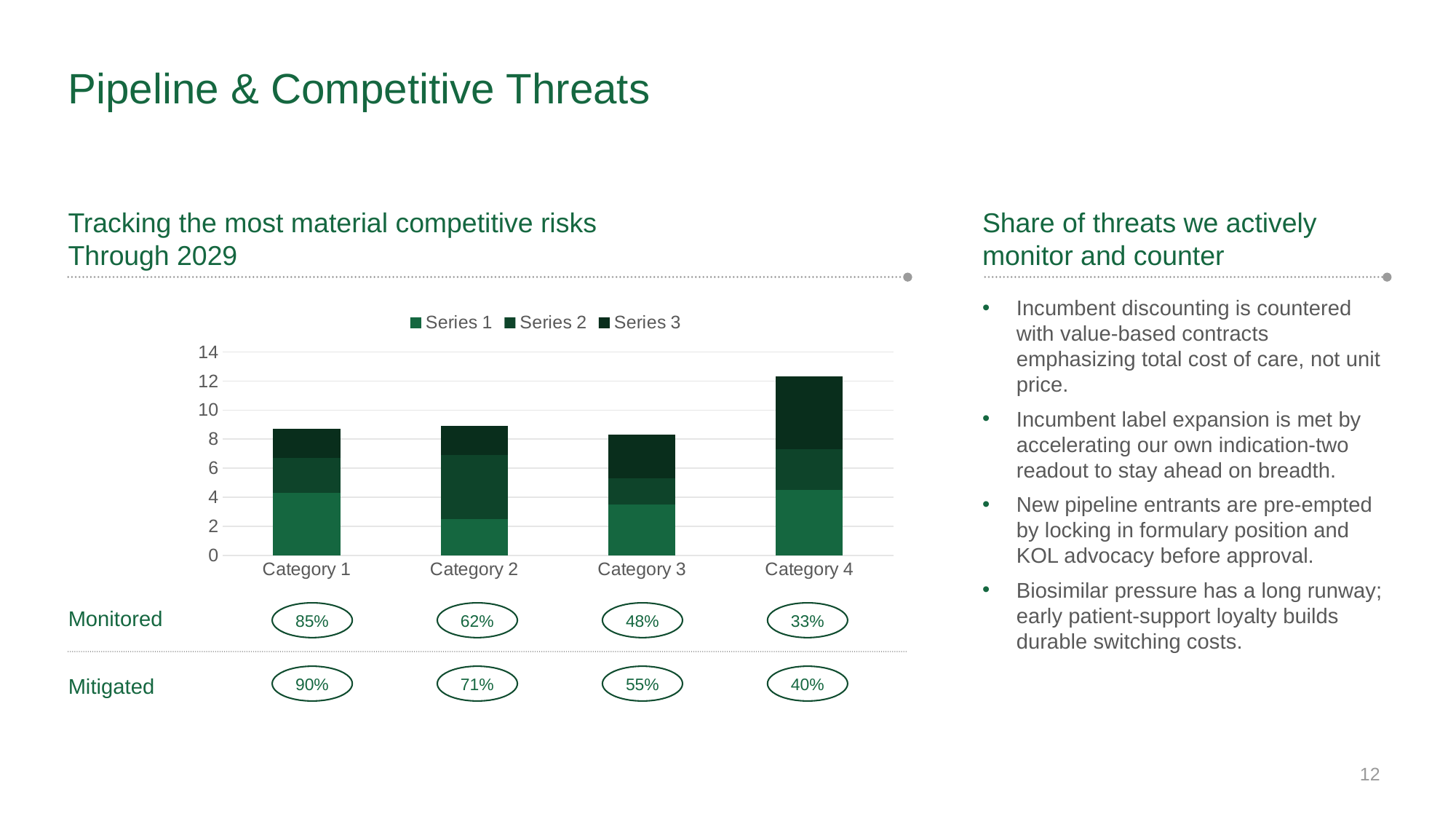

# Pipeline & Competitive Threats
Tracking the most material competitive risks
Through 2029
Share of threats we actively monitor and counter
Incumbent discounting is countered with value-based contracts emphasizing total cost of care, not unit price.
Incumbent label expansion is met by accelerating our own indication-two readout to stay ahead on breadth.
New pipeline entrants are pre-empted by locking in formulary position and KOL advocacy before approval.
Biosimilar pressure has a long runway; early patient-support loyalty builds durable switching costs.

### Chart

| Category | Series 1 | Series 2 | Series 3 |
|---|---|---|---|
| Category 1 | 4.3 | 2.4 | 2.0 |
| Category 2 | 2.5 | 4.4 | 2.0 |
| Category 3 | 3.5 | 1.8 | 3.0 |
| Category 4 | 4.5 | 2.8 | 5.0 |
Monitored
85%
62%
48%
33%
90%
71%
55%
40%
Mitigated
12